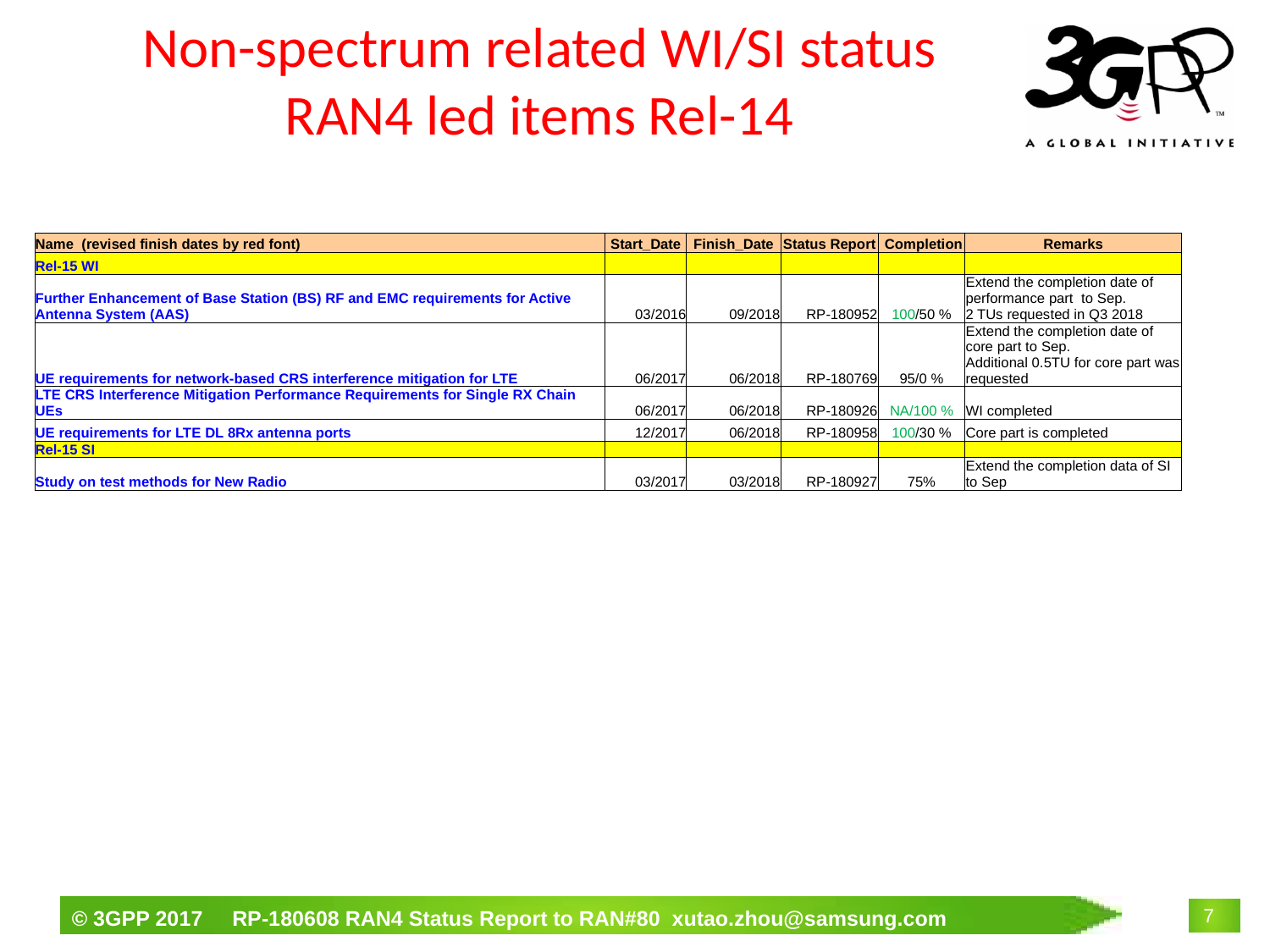

# Non-spectrum related WI/SI status RAN4 led items Rel-14
| Name (revised finish dates by red font) | Start\_Date | Finish\_Date | Status Report | Completion | Remarks |
| --- | --- | --- | --- | --- | --- |
| Rel-15 WI |  |  |  |  |  |
| Further Enhancement of Base Station (BS) RF and EMC requirements for Active Antenna System (AAS) | 03/2016 | 09/2018 | RP-180952 | 100/50 % | Extend the completion date of performance part to Sep. 2 TUs requested in Q3 2018 |
| UE requirements for network-based CRS interference mitigation for LTE | 06/2017 | 06/2018 | RP-180769 | 95/0 % | Extend the completion date of core part to Sep. Additional 0.5TU for core part was requested |
| LTE CRS Interference Mitigation Performance Requirements for Single RX Chain UEs | 06/2017 | 06/2018 | RP-180926 | NA/100 % | WI completed |
| UE requirements for LTE DL 8Rx antenna ports | 12/2017 | 06/2018 | RP-180958 | 100/30 % | Core part is completed |
| Rel-15 SI |  |  |  |  |  |
| Study on test methods for New Radio | 03/2017 | 03/2018 | RP-180927 | 75% | Extend the completion data of SI to Sep |